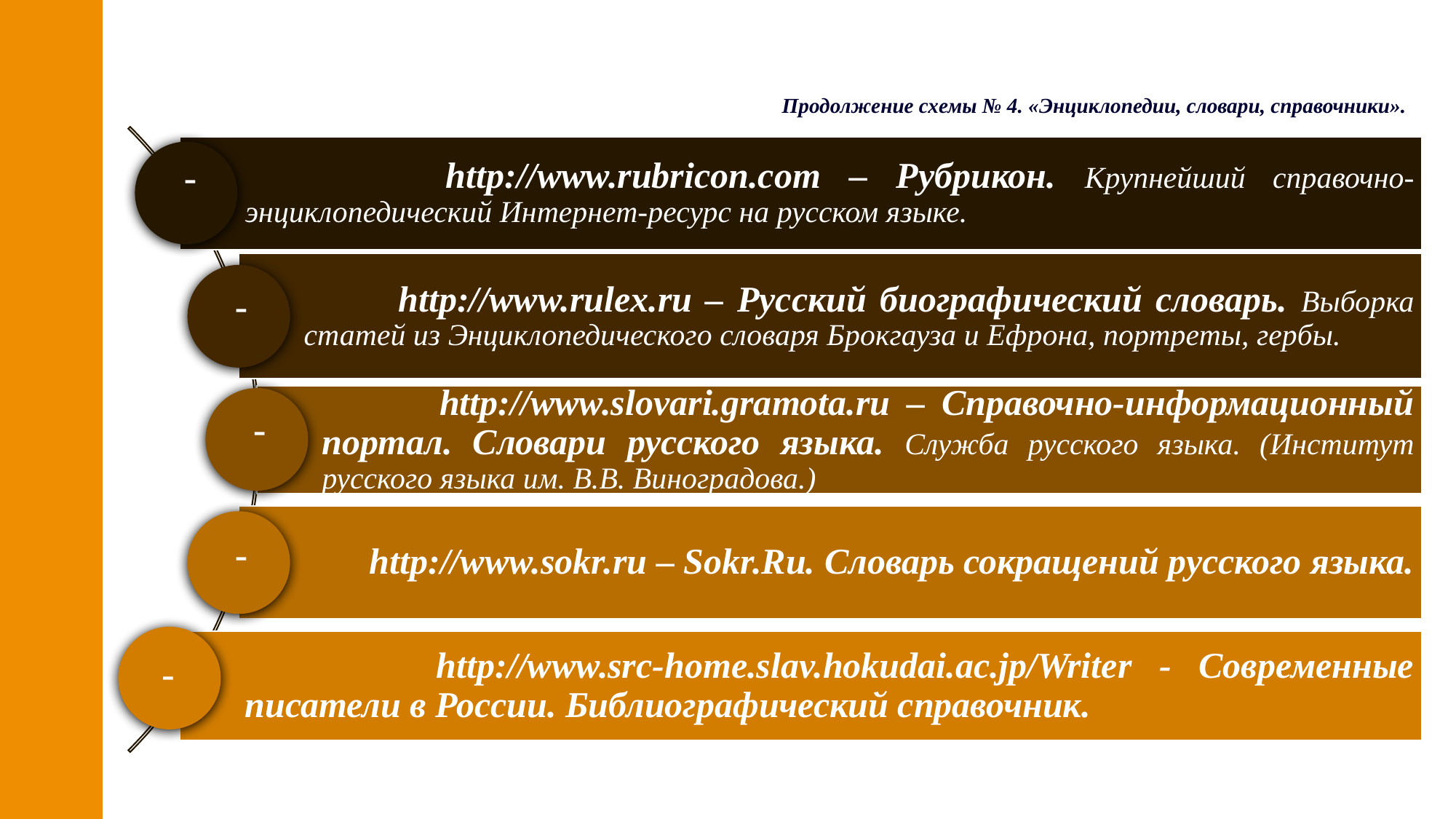

Продолжение схемы № 4. «Энциклопедии, словари, справочники».
       http://www.rubricon.com – Рубрикон. Крупнейший справочно-энциклопедический Интернет-ресурс на русском языке.
       http://www.rulex.ru – Русский биографический словарь. Выборка статей из Энциклопедического словаря Брокгауза и Ефрона, портреты, гербы.
       http://www.slovari.gramota.ru – Справочно-информационный портал. Словари русского языка. Служба русского языка. (Институт русского языка им. В.В. Виноградова.)
       http://www.sokr.ru – Sokr.Ru. Словарь сокращений русского языка.
       http://www.src-home.slav.hokudai.ac.jp/Writer - Современные писатели в России. Библиографический справочник.
-
-
-
-
-